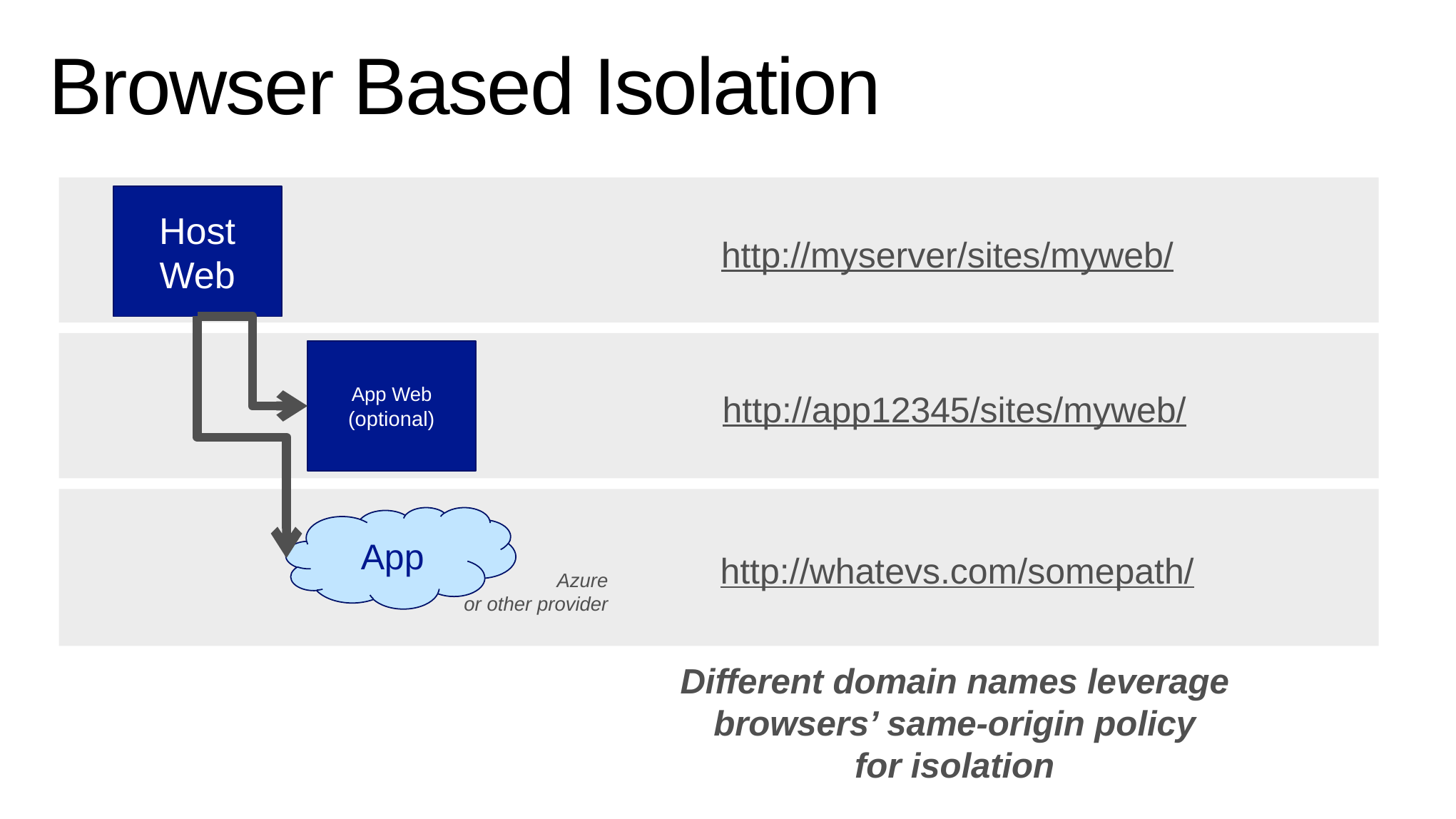

# Browser Based Isolation

Host
Web
App Web
(optional)
App
Azure
or other provider
http://myserver/sites/myweb/

http://app12345/sites/myweb/

http://whatevs.com/somepath/
Different domain names leverage browsers’ same-origin policy
for isolation